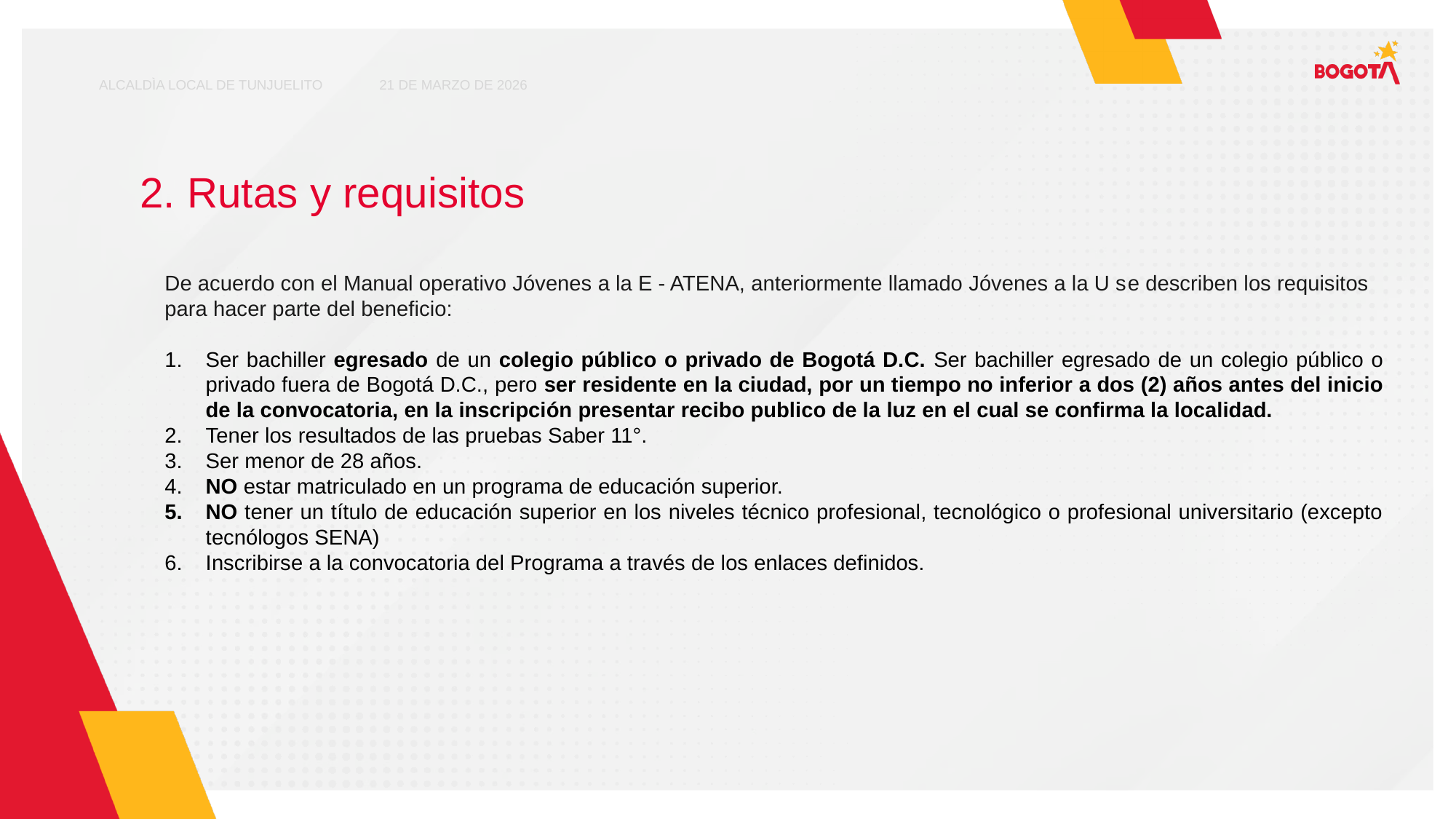

ALCALDÌA LOCAL DE TUNJUELITO
21 DE MARZO DE 2026
2. Rutas y requisitos
De acuerdo con el Manual operativo Jóvenes a la E - ATENA, anteriormente llamado Jóvenes a la U se describen los requisitos para hacer parte del beneficio:​
​
Ser bachiller egresado de un colegio público o privado de Bogotá D.C.​ Ser bachiller egresado de un colegio público o privado fuera de Bogotá D.C., pero ser residente en la ciudad, por un tiempo no inferior a dos (2) años antes del inicio de la convocatoria, en la inscripción presentar recibo publico de la luz en el cual se confirma la localidad.
​Tener los resultados de las pruebas Saber 11°.
Ser menor de 28 años.​
​NO estar matriculado en un programa de educación superior.​
NO tener un título de educación superior en los niveles técnico profesional, tecnológico o profesional universitario (excepto tecnólogos SENA)​
​Inscribirse a la convocatoria del Programa a través de los enlaces definidos.